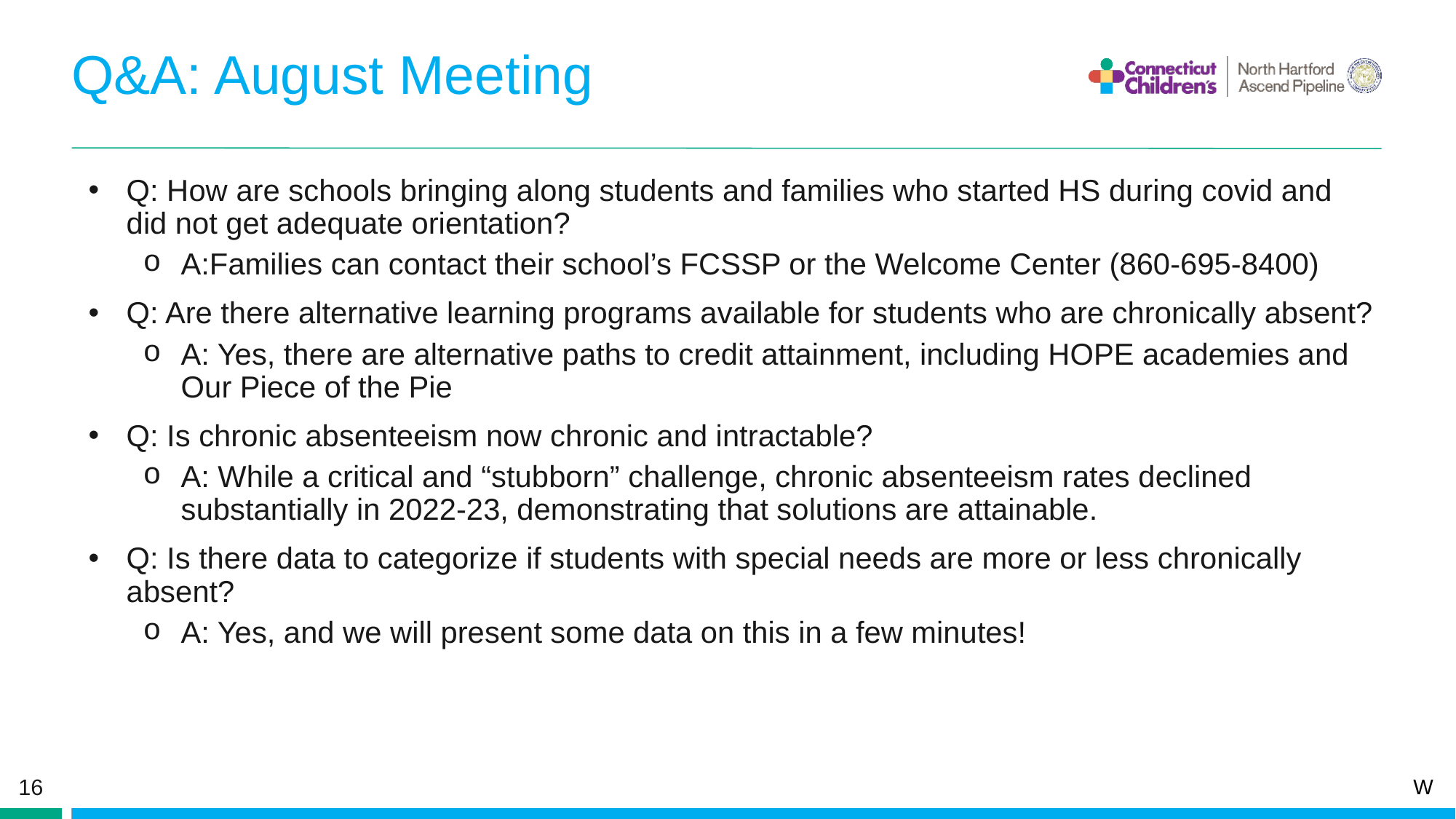

# Q&A: August Meeting
Q: How are schools bringing along students and families who started HS during covid and did not get adequate orientation?
A:Families can contact their school’s FCSSP or the Welcome Center (860-695-8400)
Q: Are there alternative learning programs available for students who are chronically absent?
A: Yes, there are alternative paths to credit attainment, including HOPE academies and Our Piece of the Pie
Q: Is chronic absenteeism now chronic and intractable?
A: While a critical and “stubborn” challenge, chronic absenteeism rates declined substantially in 2022-23, demonstrating that solutions are attainable.
Q: Is there data to categorize if students with special needs are more or less chronically absent?
A: Yes, and we will present some data on this in a few minutes!
W
16